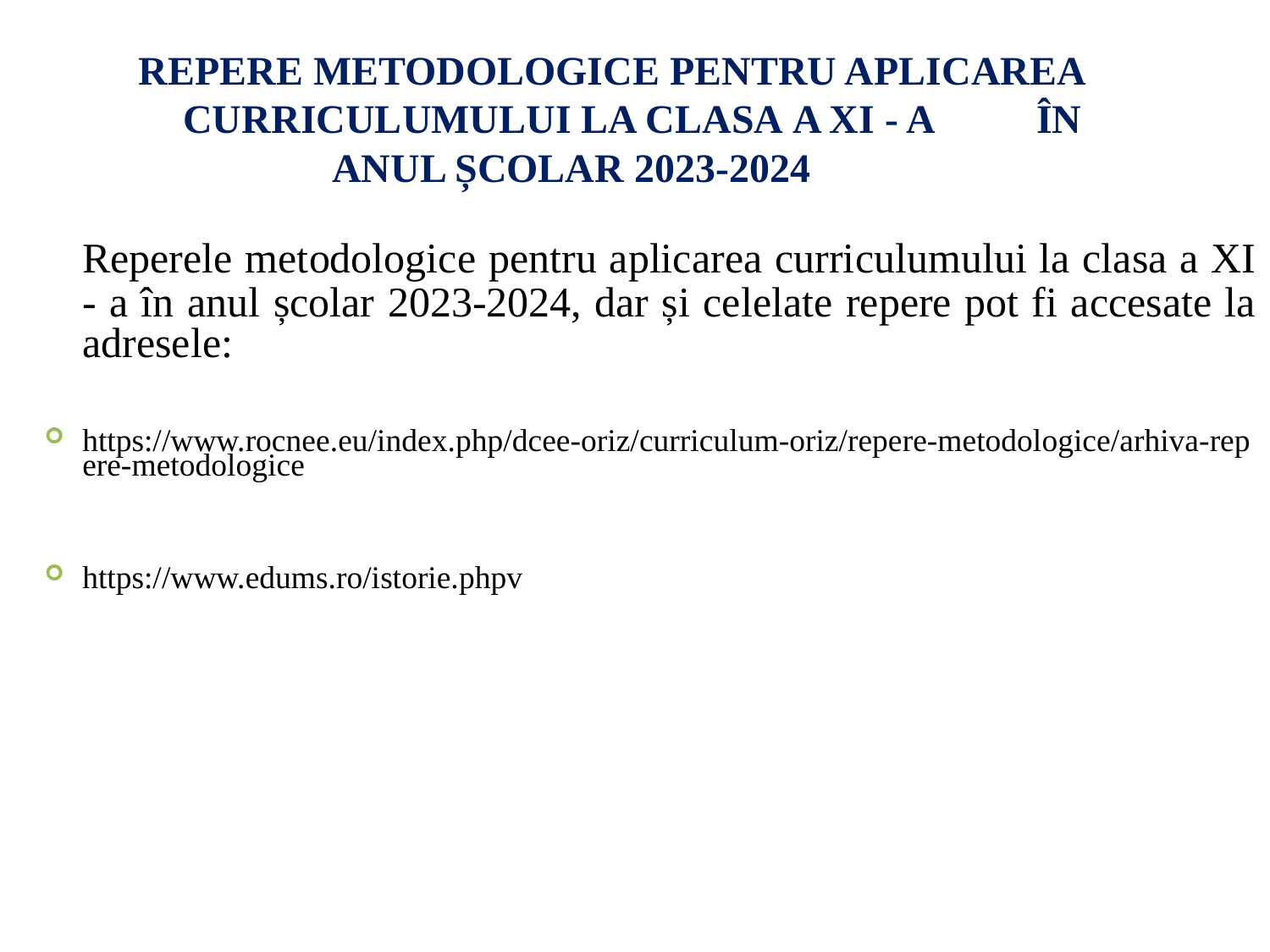

REPERE METODOLOGICE PENTRU APLICAREA        		CURRICULUMULUI LA CLASA A XI - A 		ÎN ANUL ȘCOLAR 2023-2024
	Reperele metodologice pentru aplicarea curriculumului la clasa a XI - a în anul școlar 2023-2024, dar și celelate repere pot fi accesate la adresele:

https://www.rocnee.eu/index.php/dcee-oriz/curriculum-oriz/repere-metodologice/arhiva-repere-metodologice

https://www.edums.ro/istorie.phpv

15